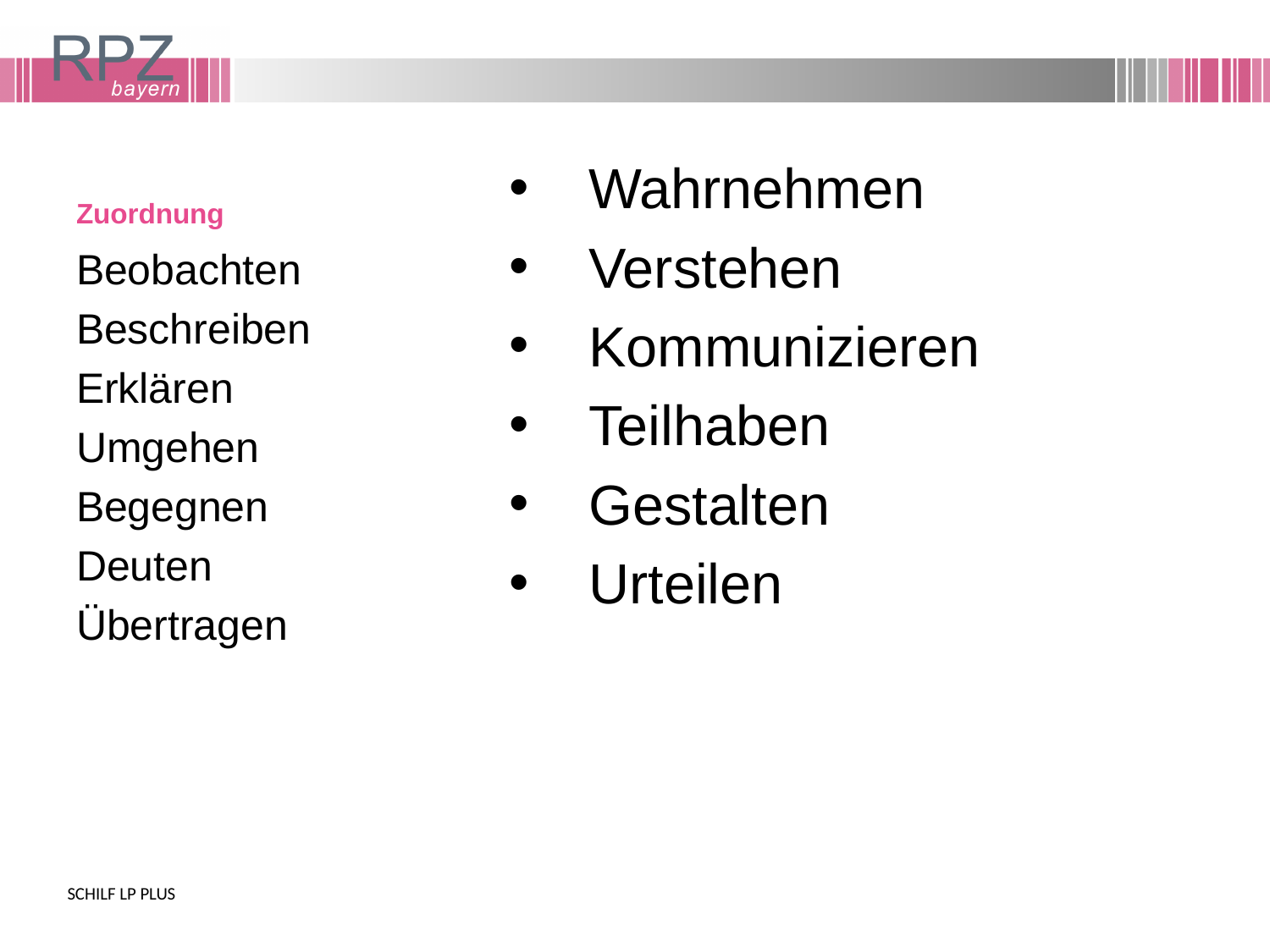

# Zuordnung
Wahrnehmen
Verstehen
Kommunizieren
Teilhaben
Gestalten
Urteilen

Beobachten
Beschreiben
Erklären
Umgehen
Begegnen
Deuten
Übertragen